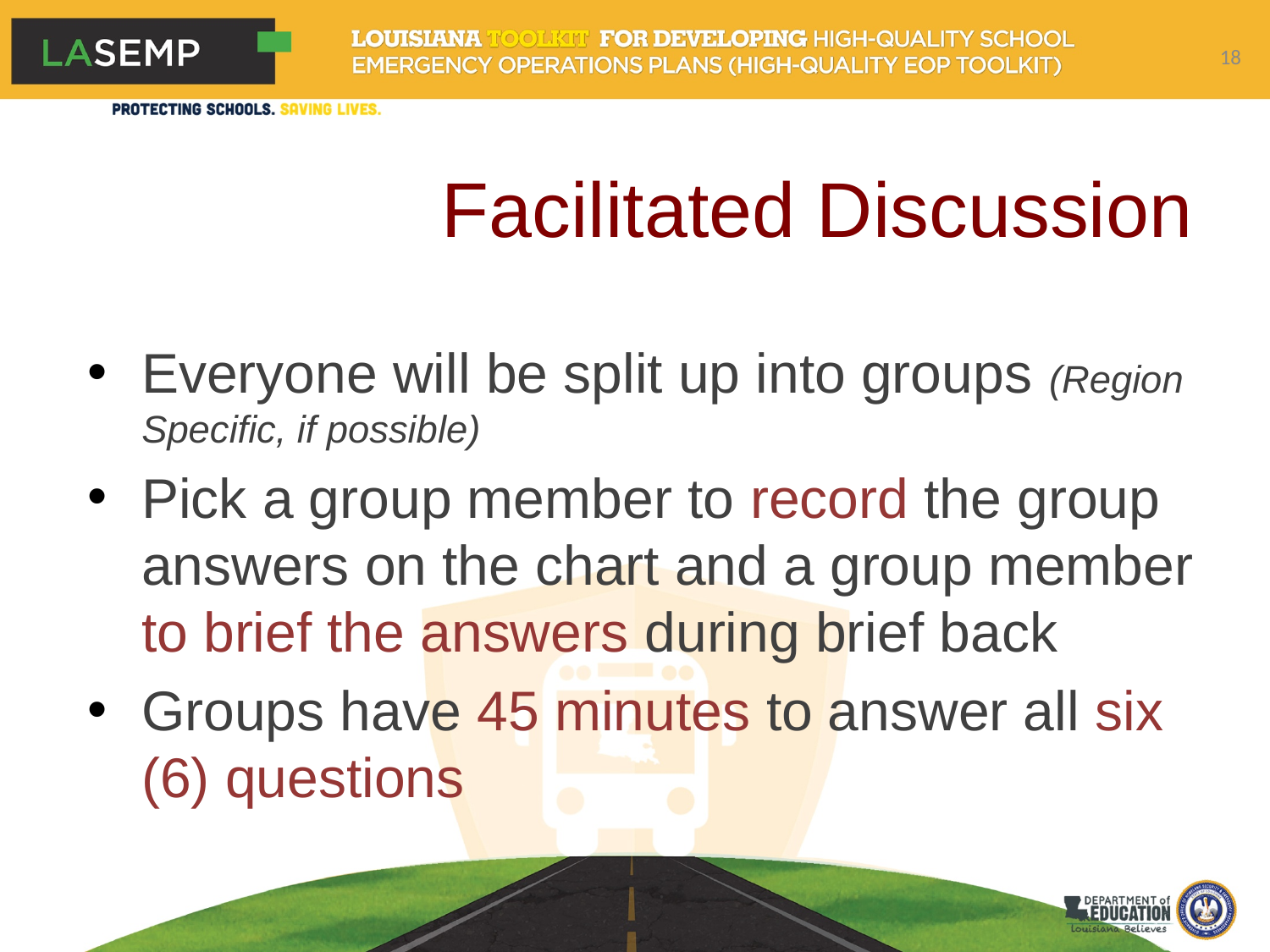

18
# Facilitated Discussion
Everyone will be split up into groups (Region Specific, if possible)
Pick a group member to record the group answers on the chart and a group member to brief the answers during brief back
Groups have 45 minutes to answer all six (6) questions